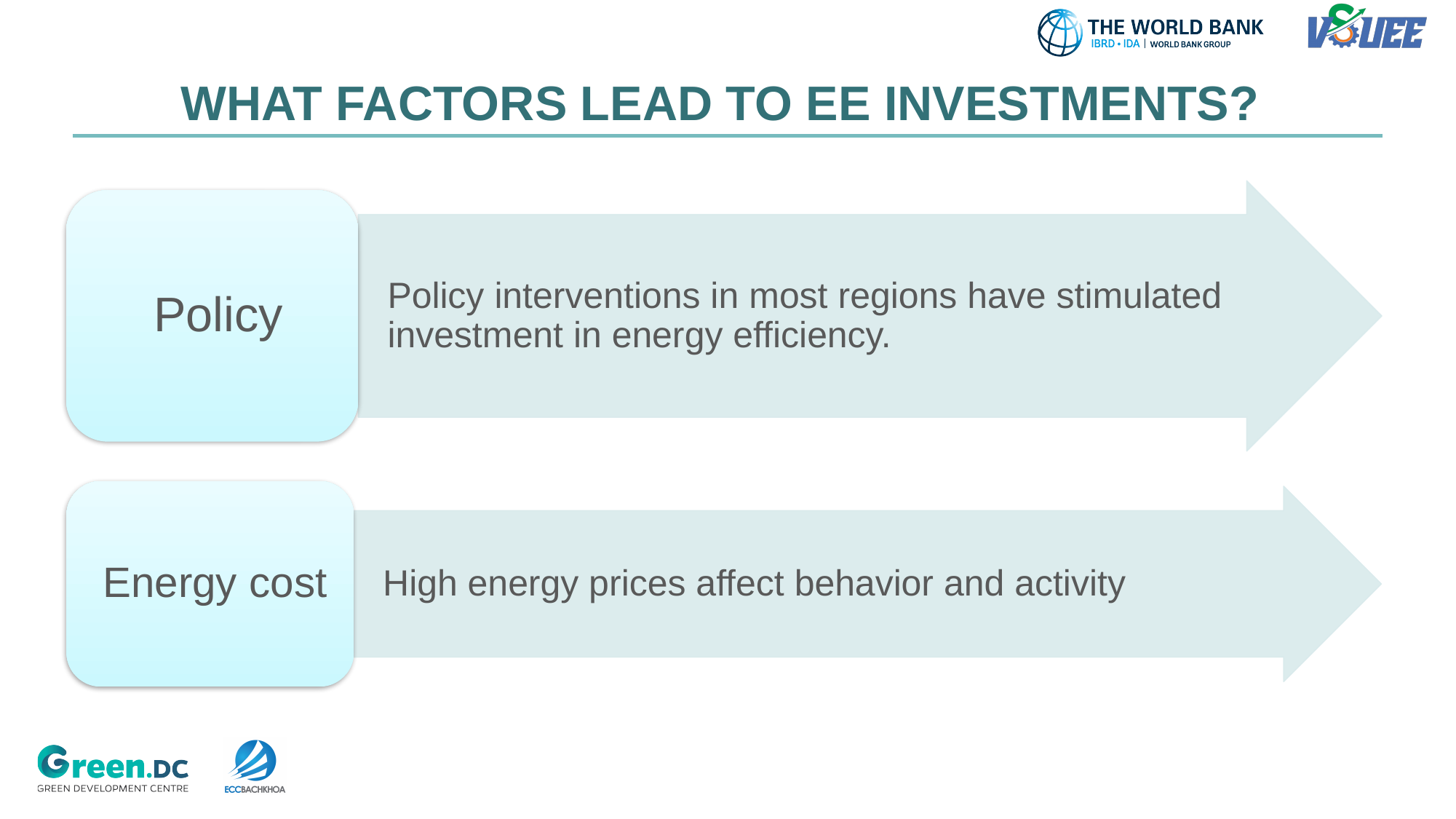

WHAT FACTORS LEAD TO EE INVESTMENTS?
Policy interventions in most regions have stimulated investment in energy efficiency.
Policy
High energy prices affect behavior and activity
Energy cost